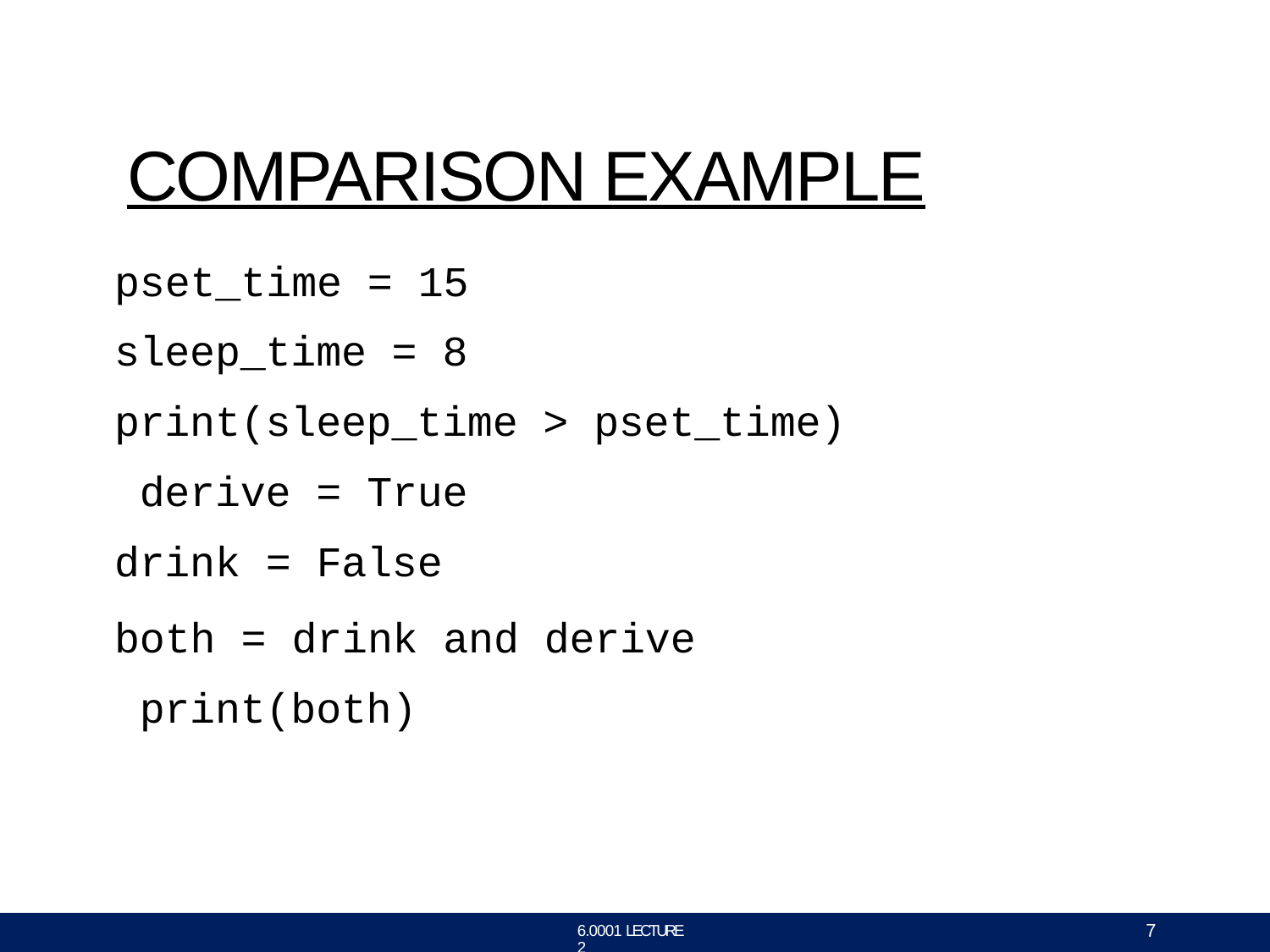

# COMPARISON EXAMPLE
pset_time = 15
sleep_time = 8  print(sleep_time > pset_time)  derive = True
drink = False
both = drink and derive  print(both)
7
6.0001 LECTURE 2